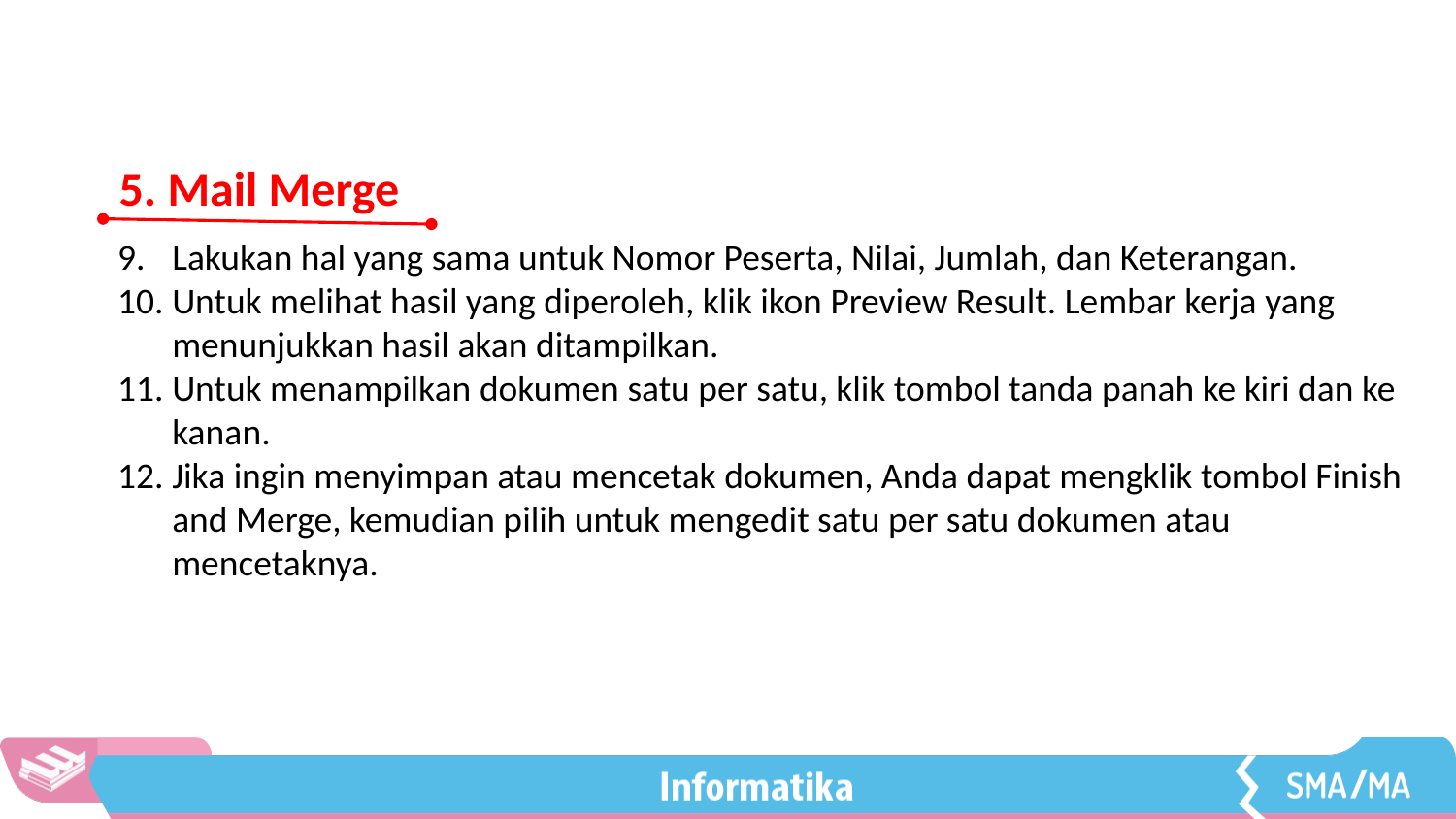

5. Mail Merge
Lakukan hal yang sama untuk Nomor Peserta, Nilai, Jumlah, dan Keterangan.
Untuk melihat hasil yang diperoleh, klik ikon Preview Result. Lembar kerja yang menunjukkan hasil akan ditampilkan.
Untuk menampilkan dokumen satu per satu, klik tombol tanda panah ke kiri dan ke kanan.
Jika ingin menyimpan atau mencetak dokumen, Anda dapat mengklik tombol Finish and Merge, kemudian pilih untuk mengedit satu per satu dokumen atau mencetaknya.